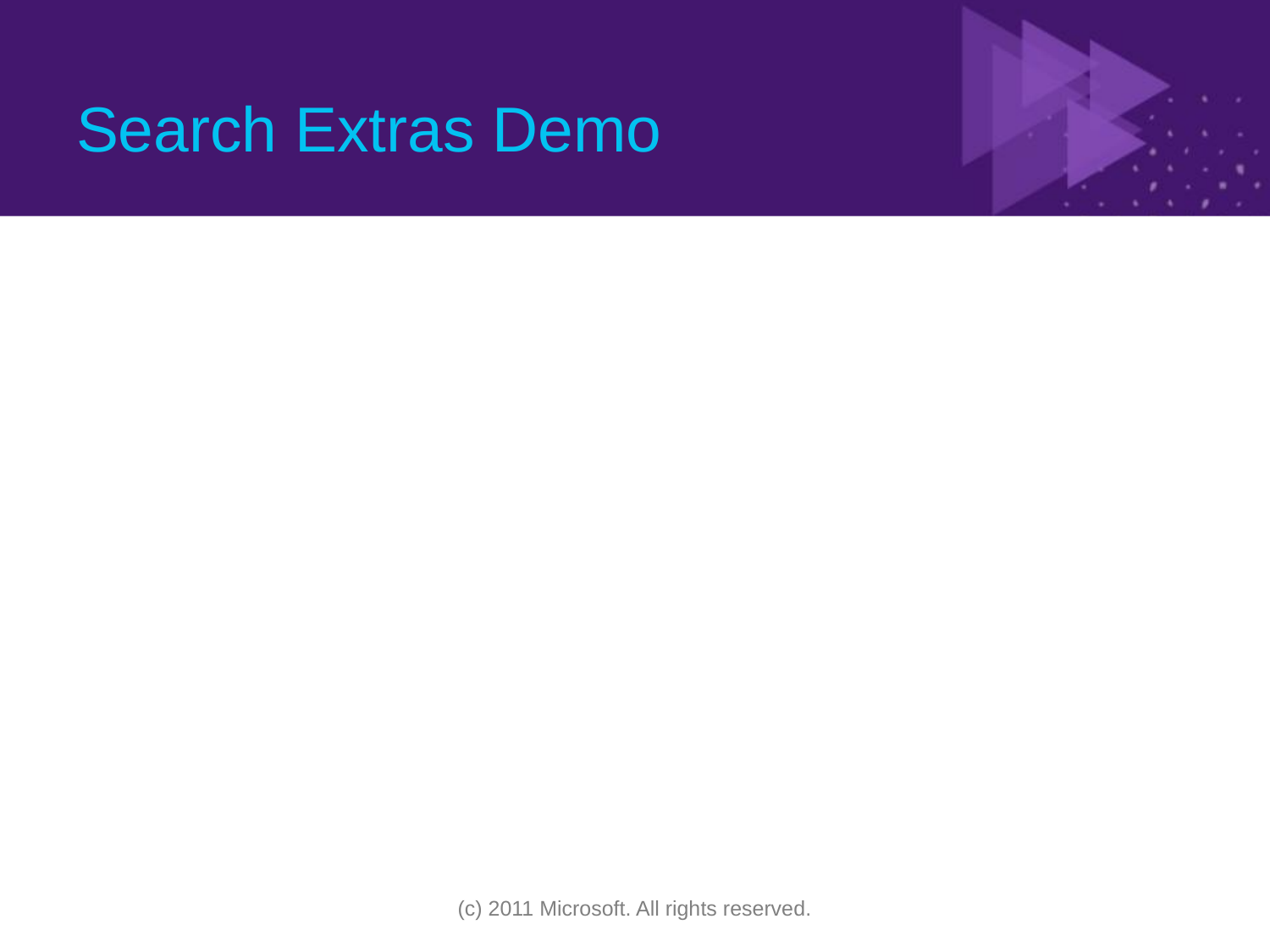

# Search Extras Demo

(c) 2011 Microsoft. All rights reserved.